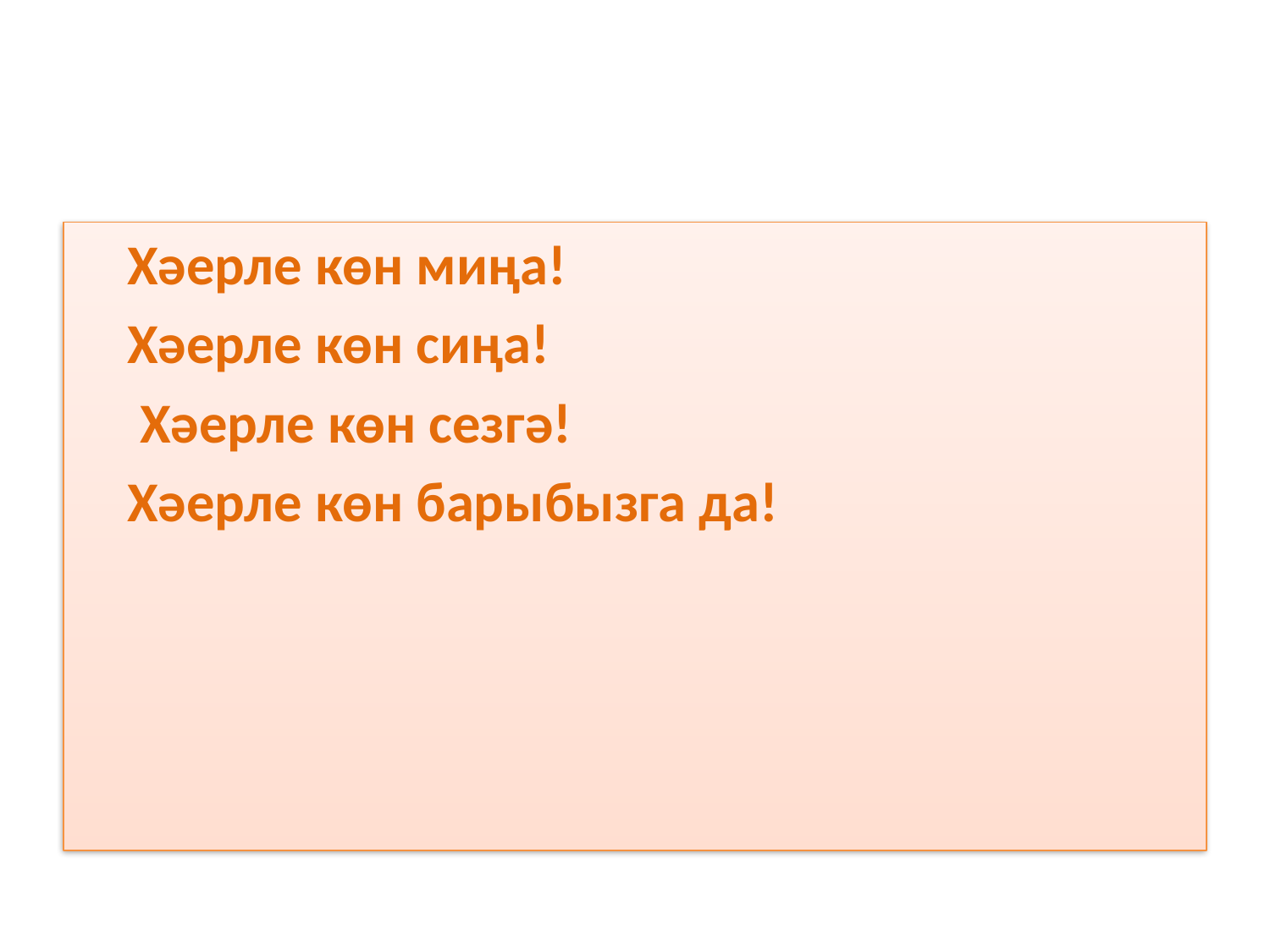

#
    Хәерле көн миңа!
    Хәерле көн сиңа!
     Хәерле көн сезгә!
    Хәерле көн барыбызга да!